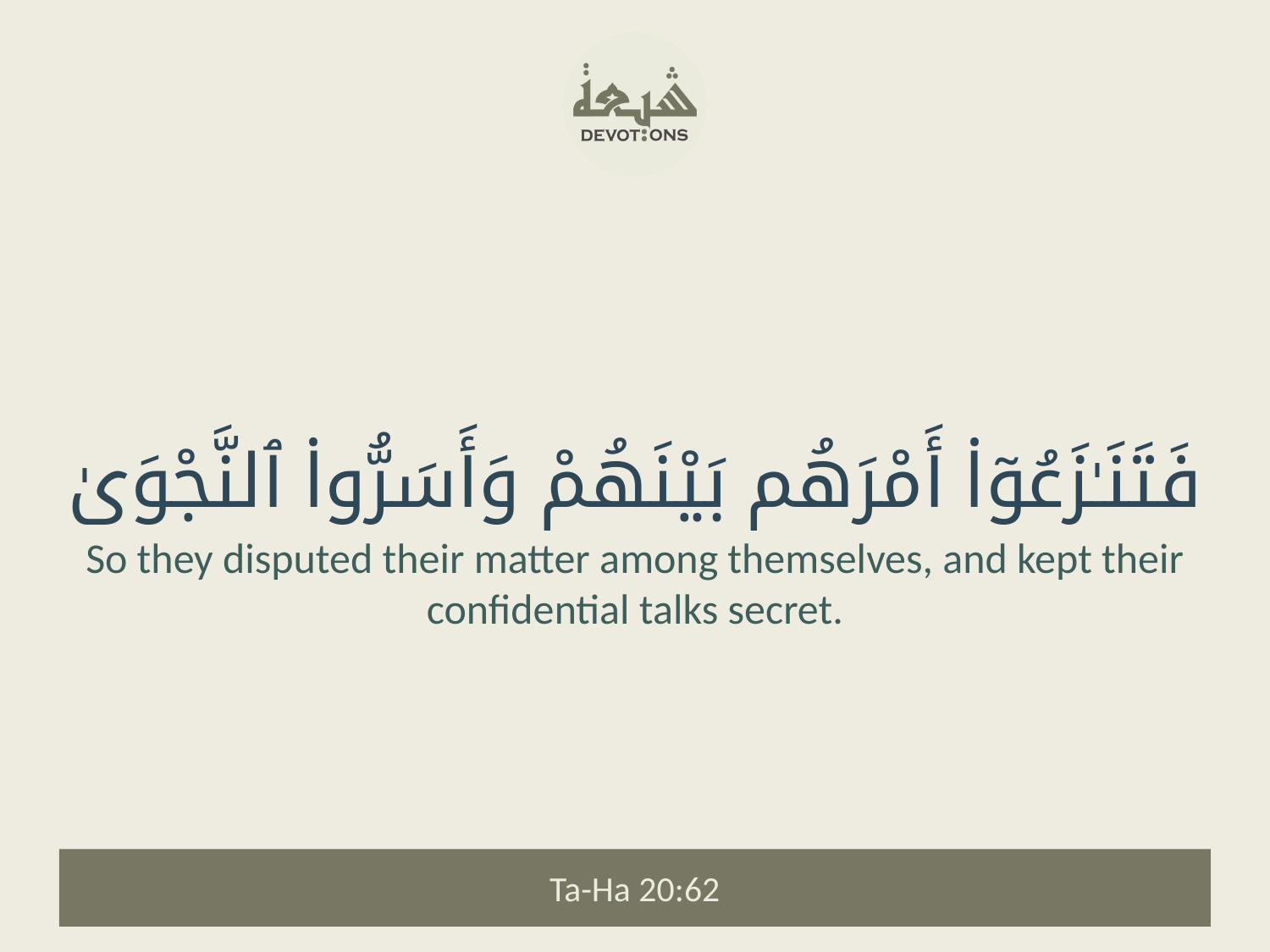

فَتَنَـٰزَعُوٓا۟ أَمْرَهُم بَيْنَهُمْ وَأَسَرُّوا۟ ٱلنَّجْوَىٰ
So they disputed their matter among themselves, and kept their confidential talks secret.
Ta-Ha 20:62